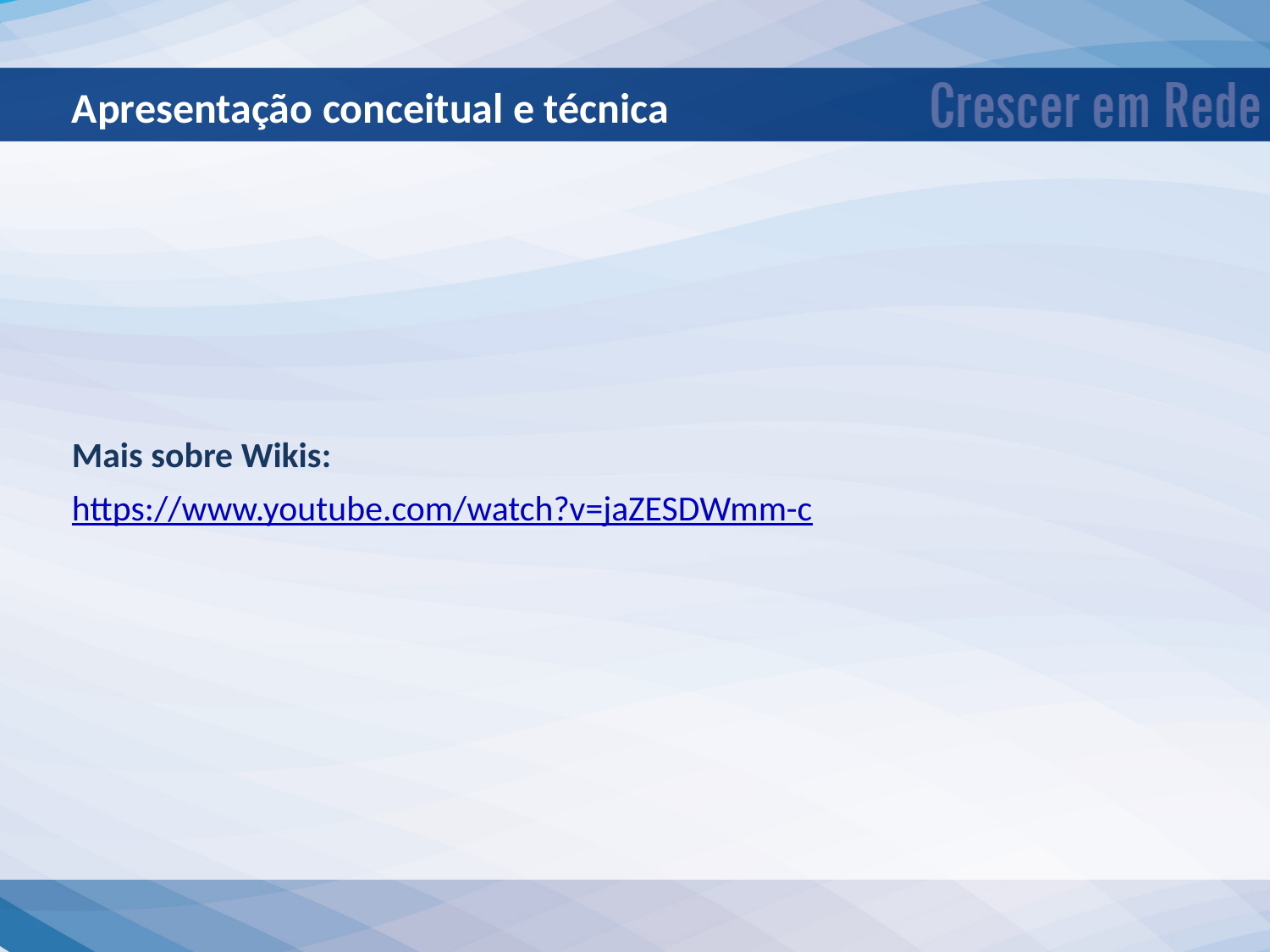

Apresentação conceitual e técnica
Mais sobre Wikis:
https://www.youtube.com/watch?v=jaZESDWmm-c